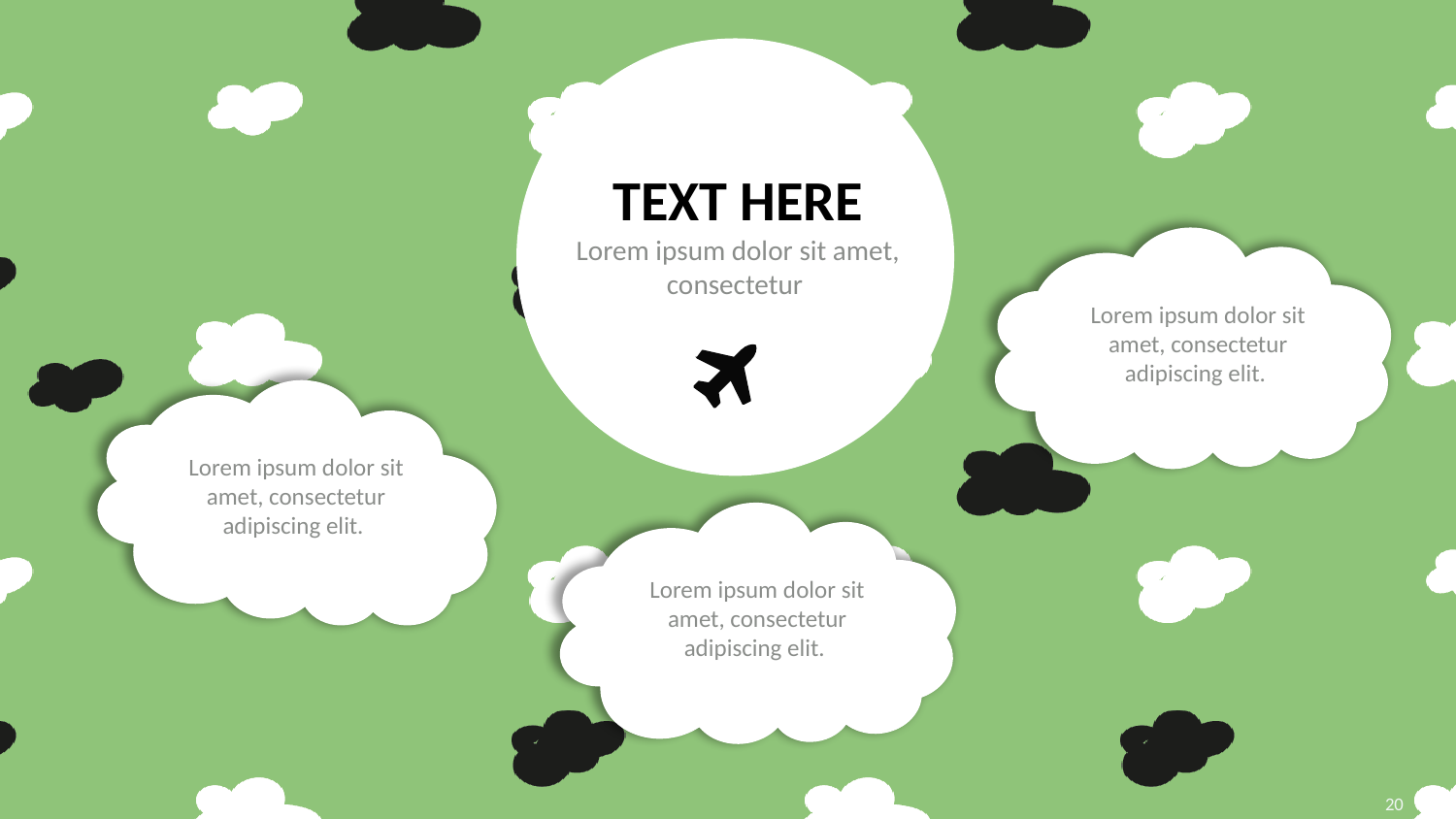

TEXT HERE
Lorem ipsum dolor sit amet, consectetur

Lorem ipsum dolor sit amet, consectetur adipiscing elit.

Lorem ipsum dolor sit amet, consectetur adipiscing elit.

Lorem ipsum dolor sit amet, consectetur adipiscing elit.